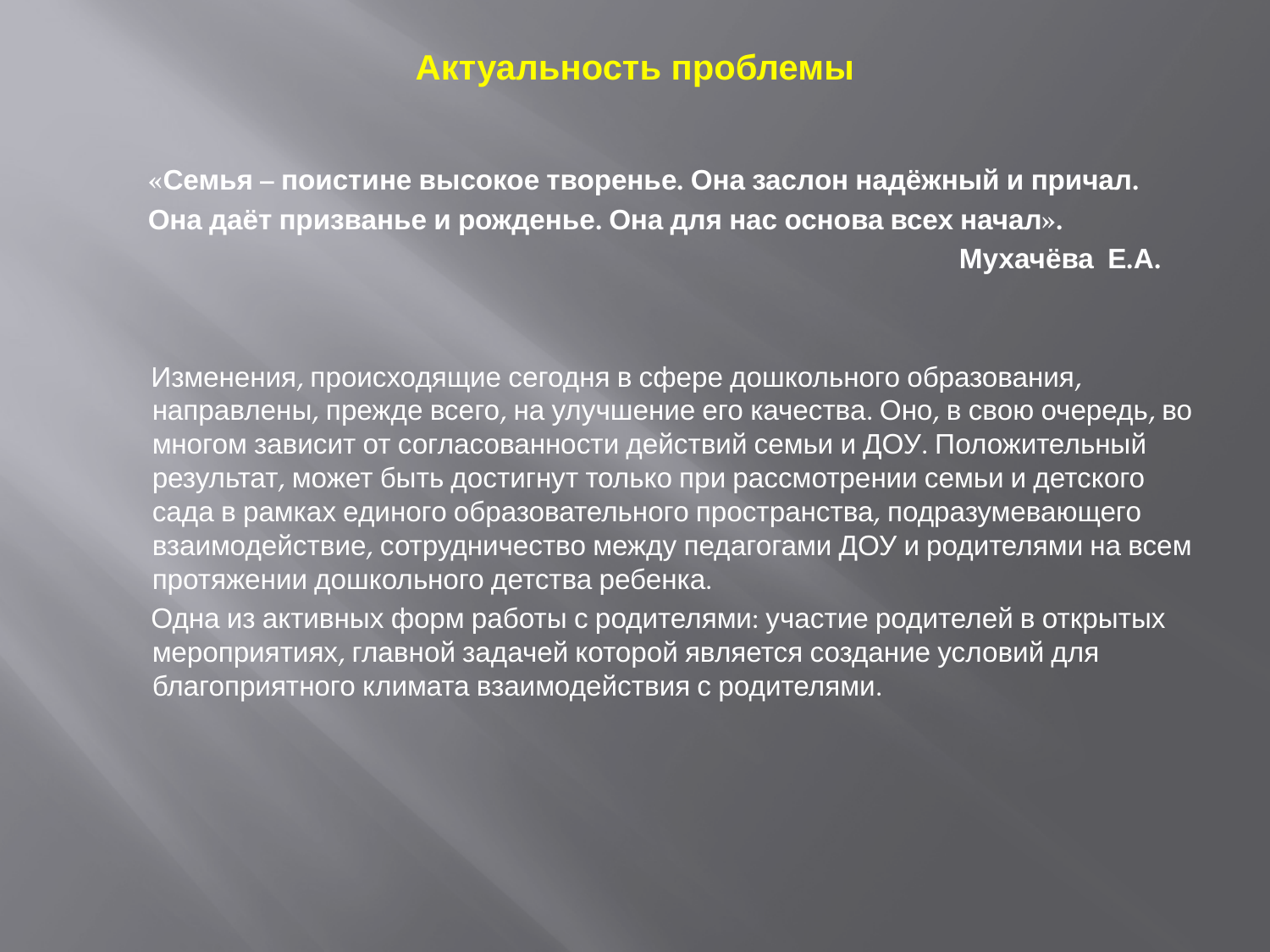

# Актуальность проблемы

«Семья – поистине высокое творенье. Она заслон надёжный и причал.
 Она даёт призванье и рожденье. Она для нас основа всех начал».
                                                                                                                        Мухачёва  Е.А.

        Изменения, происходящие сегодня в сфере дошкольного образования, направлены, прежде всего, на улучшение его качества. Оно, в свою очередь, во многом зависит от согласованности действий семьи и ДОУ. Положительный результат, может быть достигнут только при рассмотрении семьи и детского сада в рамках единого образовательного пространства, подразумевающего взаимодействие, сотрудничество между педагогами ДОУ и родителями на всем протяжении дошкольного детства ребенка.
        Одна из активных форм работы с родителями: участие родителей в открытых мероприятиях, главной задачей которой является создание условий для благоприятного климата взаимодействия с родителями.